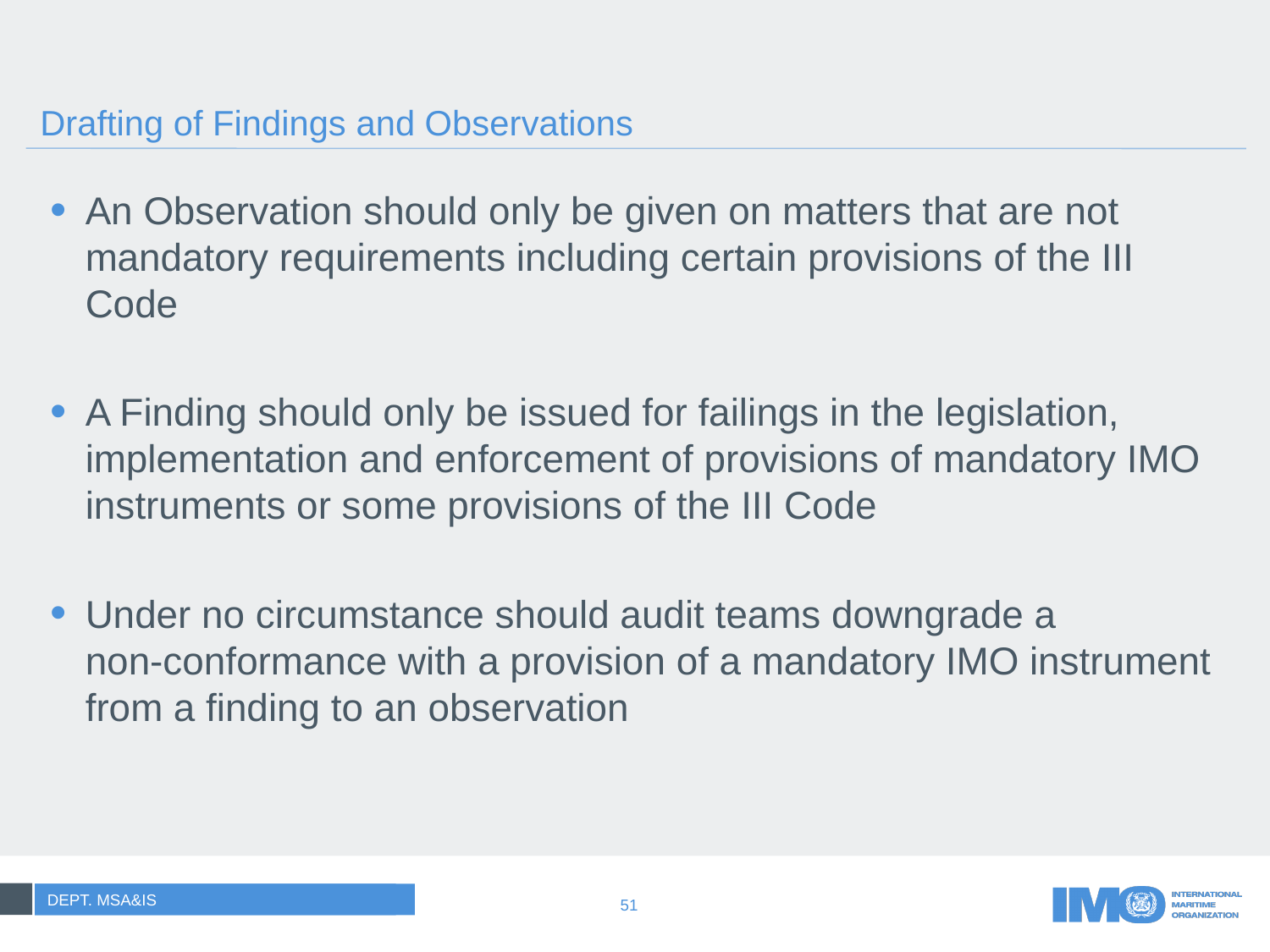

# Drafting of Findings and Observations
An Observation should only be given on matters that are not mandatory requirements including certain provisions of the III Code

A Finding should only be issued for failings in the legislation, implementation and enforcement of provisions of mandatory IMO instruments or some provisions of the III Code

Under no circumstance should audit teams downgrade a
non-conformance with a provision of a mandatory IMO instrument from a finding to an observation